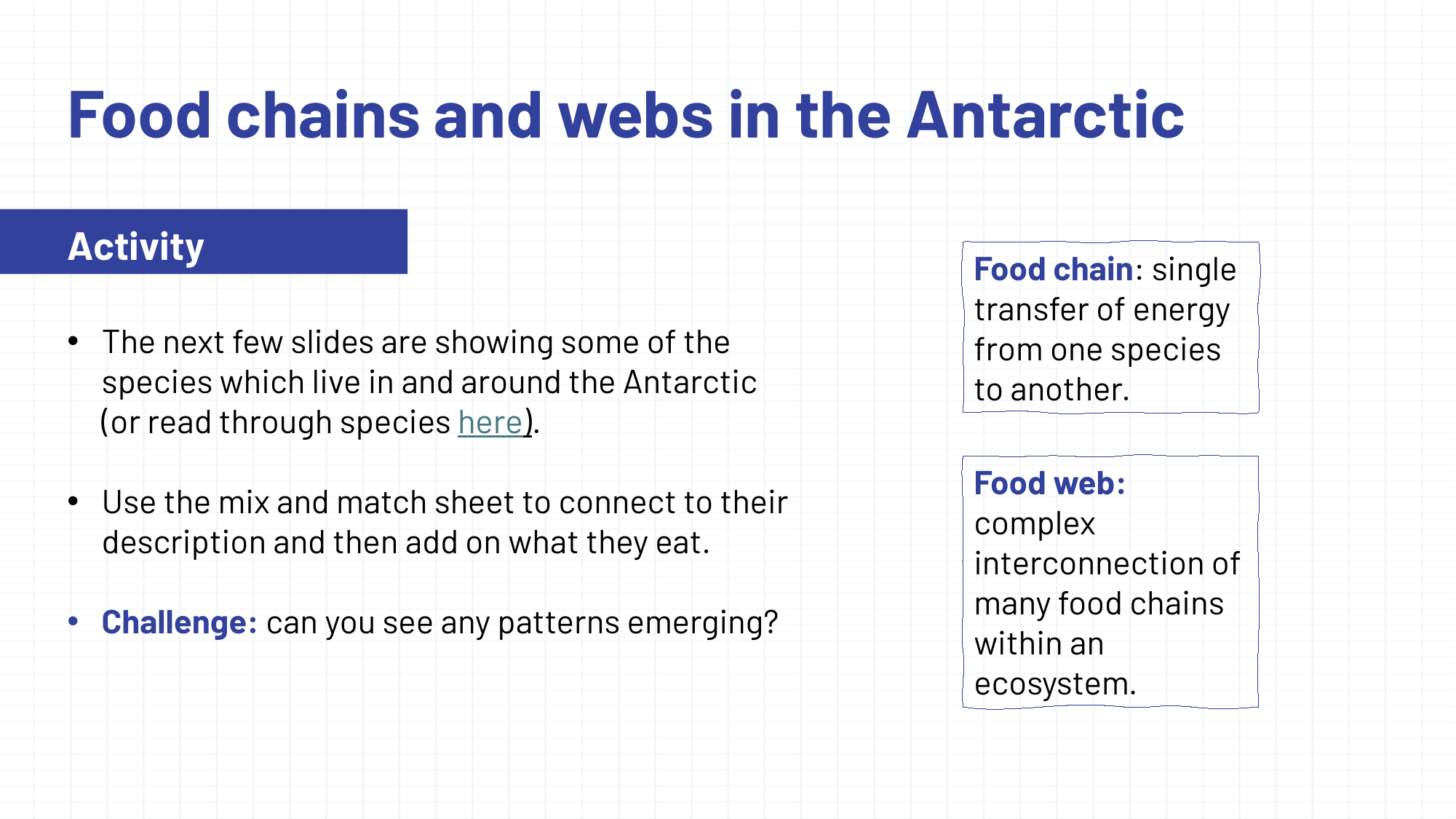

# Food chains and webs in the Antarctic

Activity
Food chain: single transfer of energy from one species to another. ​
The next few slides are showing some of the species which live in and around the Antarctic (or read through species here).
Use the mix and match sheet to connect to their description and then add on what they eat.
Challenge: can you see any patterns emerging? ​
Food web: complex interconnection of many food chains within an ecosystem. ​